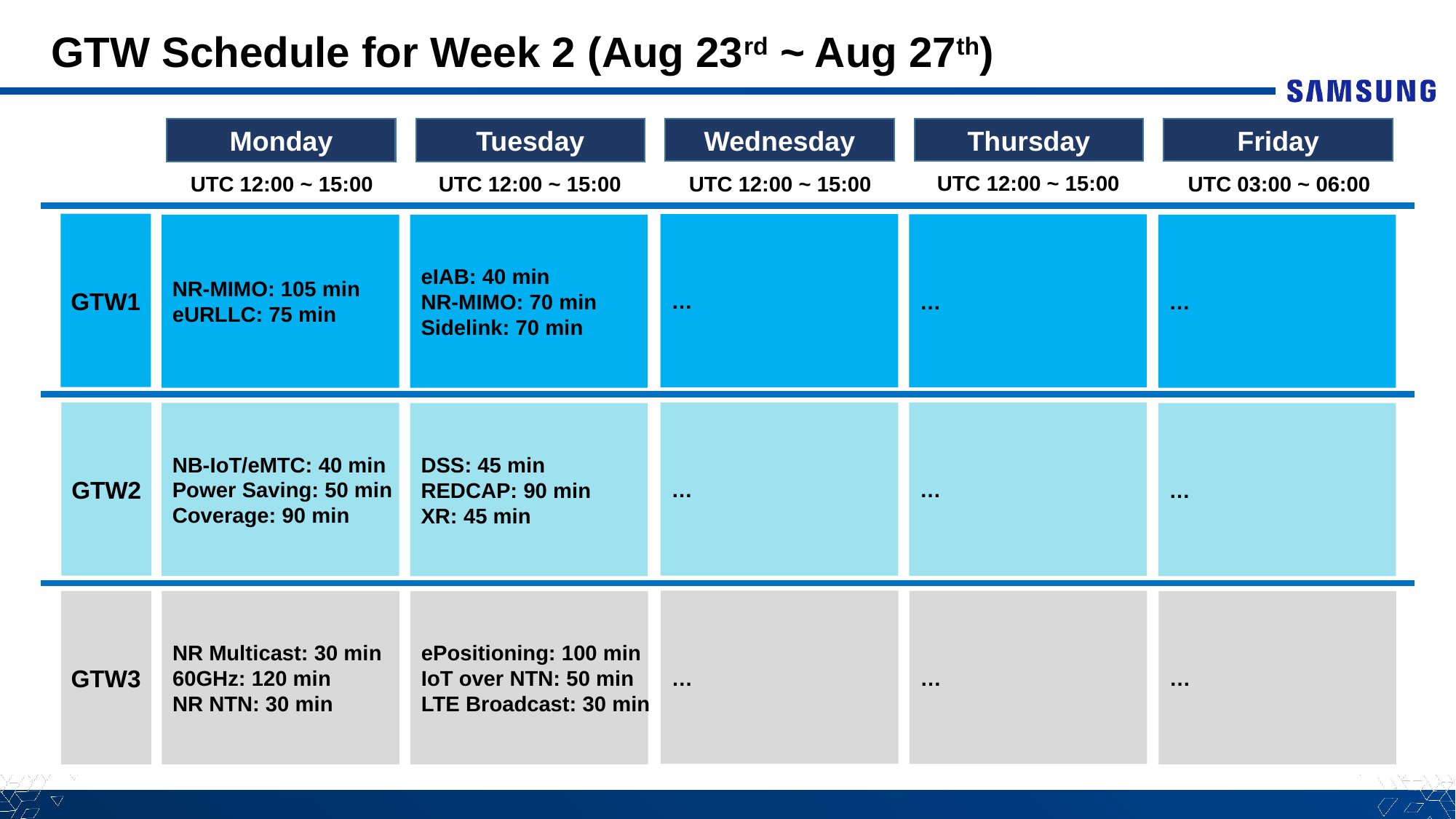

# GTW Schedule for Week 2 (Aug 23rd ~ Aug 27th)
Friday
Thursday
Wednesday
Tuesday
Monday
UTC 12:00 ~ 15:00
UTC 12:00 ~ 15:00
UTC 03:00 ~ 06:00
UTC 12:00 ~ 15:00
UTC 12:00 ~ 15:00
GTW1
…
…
NR-MIMO: 105 min
eURLLC: 75 min
eIAB: 40 min
NR-MIMO: 70 min
Sidelink: 70 min
…
GTW2
…
…
NB-IoT/eMTC: 40 min
Power Saving: 50 min
Coverage: 90 min
DSS: 45 min
REDCAP: 90 min
XR: 45 min
…
…
…
GTW3
NR Multicast: 30 min
60GHz: 120 min
NR NTN: 30 min
ePositioning: 100 min
IoT over NTN: 50 min
LTE Broadcast: 30 min
…